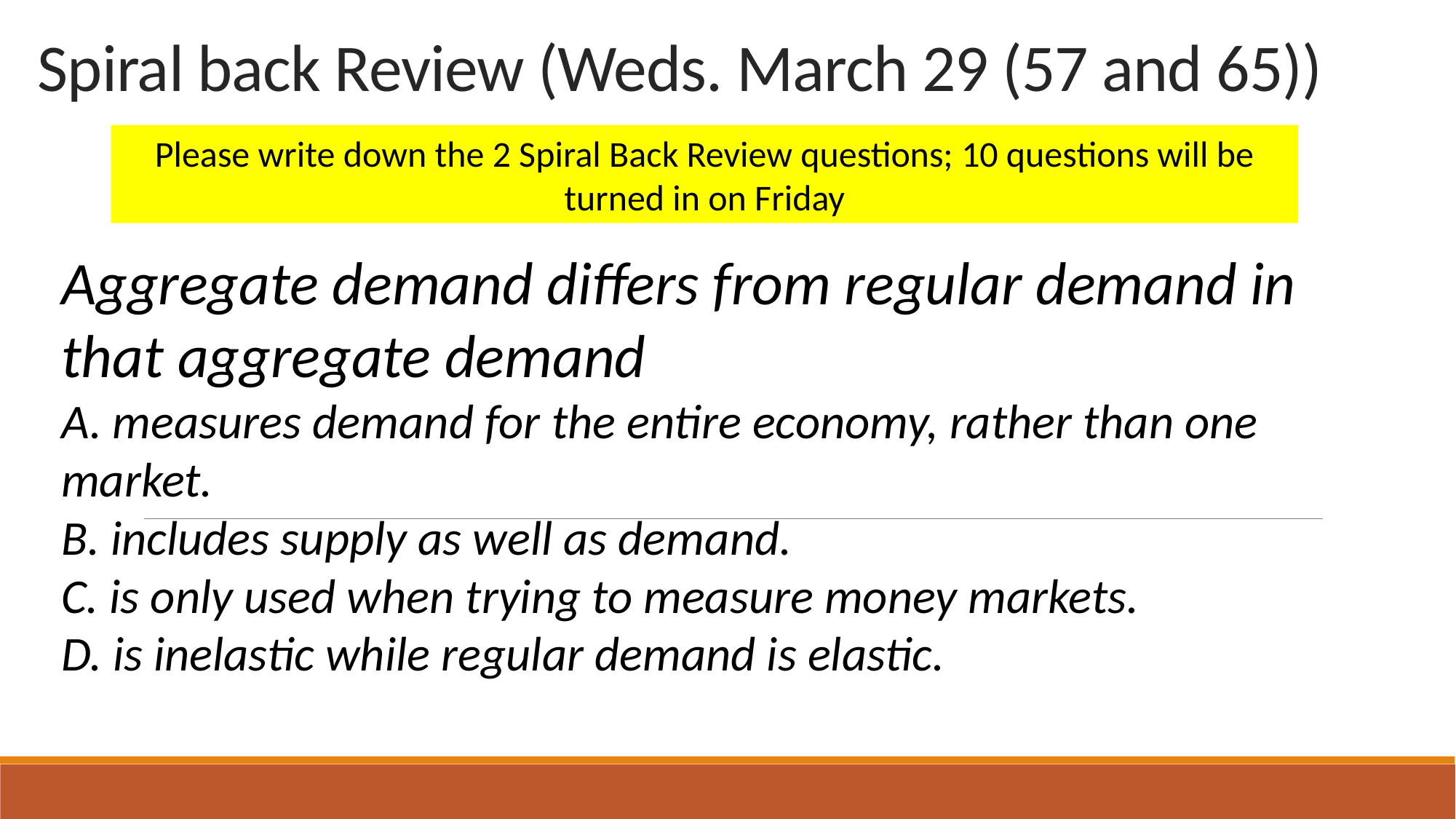

# Spiral back Review (Weds. March 29 (57 and 65))
Please write down the 2 Spiral Back Review questions; 10 questions will be turned in on Friday
Aggregate demand differs from regular demand in that aggregate demand
A. measures demand for the entire economy, rather than one market.
B. includes supply as well as demand.
C. is only used when trying to measure money markets.
D. is inelastic while regular demand is elastic.